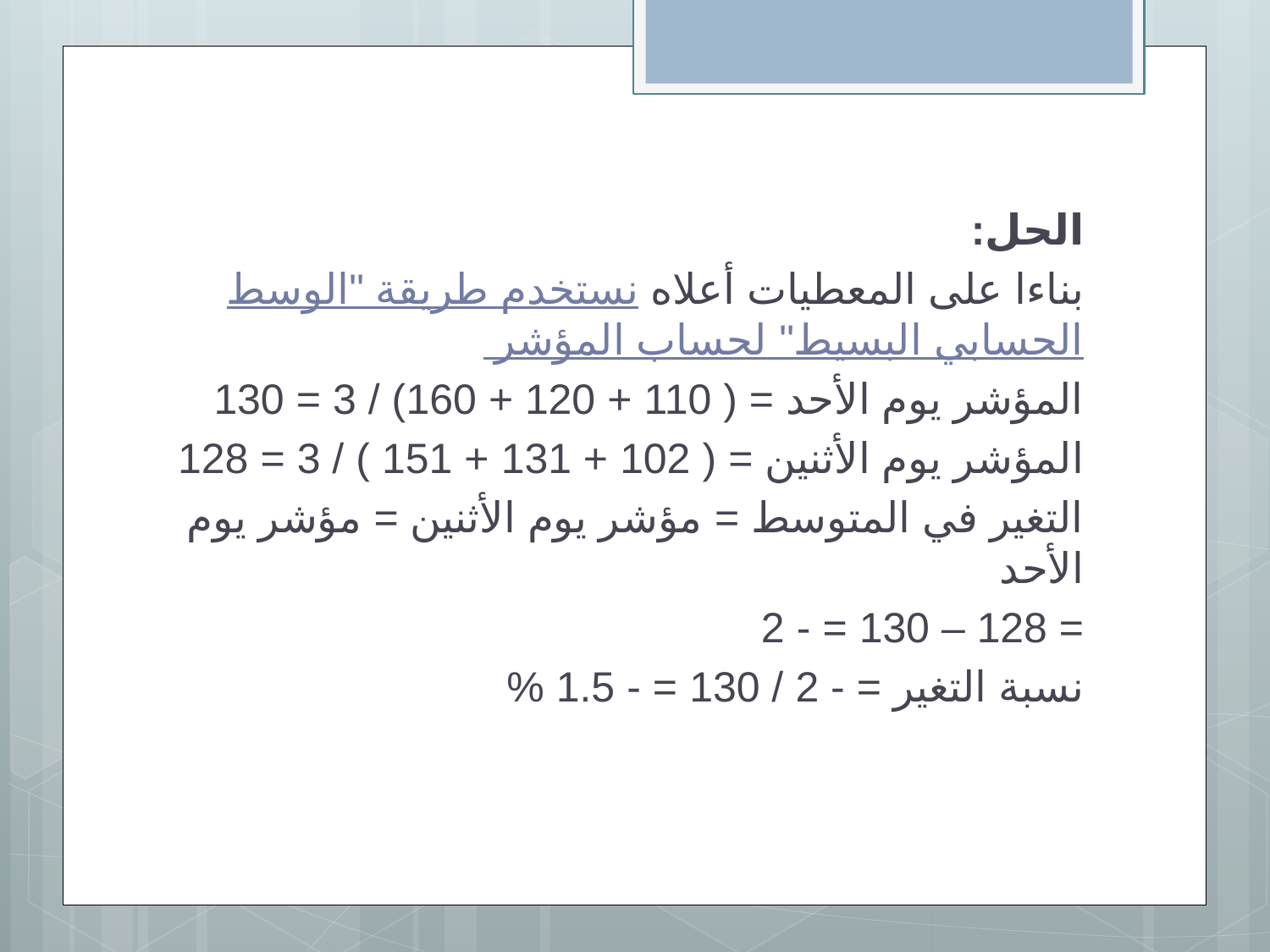

الحل:
بناءا على المعطيات أعلاه نستخدم طريقة "الوسط الحسابي البسيط" لحساب المؤشر
المؤشر يوم الأحد = ( 110 + 120 + 160) / 3 = 130
المؤشر يوم الأثنين = ( 102 + 131 + 151 ) / 3 = 128
التغير في المتوسط = مؤشر يوم الأثنين = مؤشر يوم الأحد
= 128 – 130 = - 2
نسبة التغير = - 2 / 130 = - 1.5 %